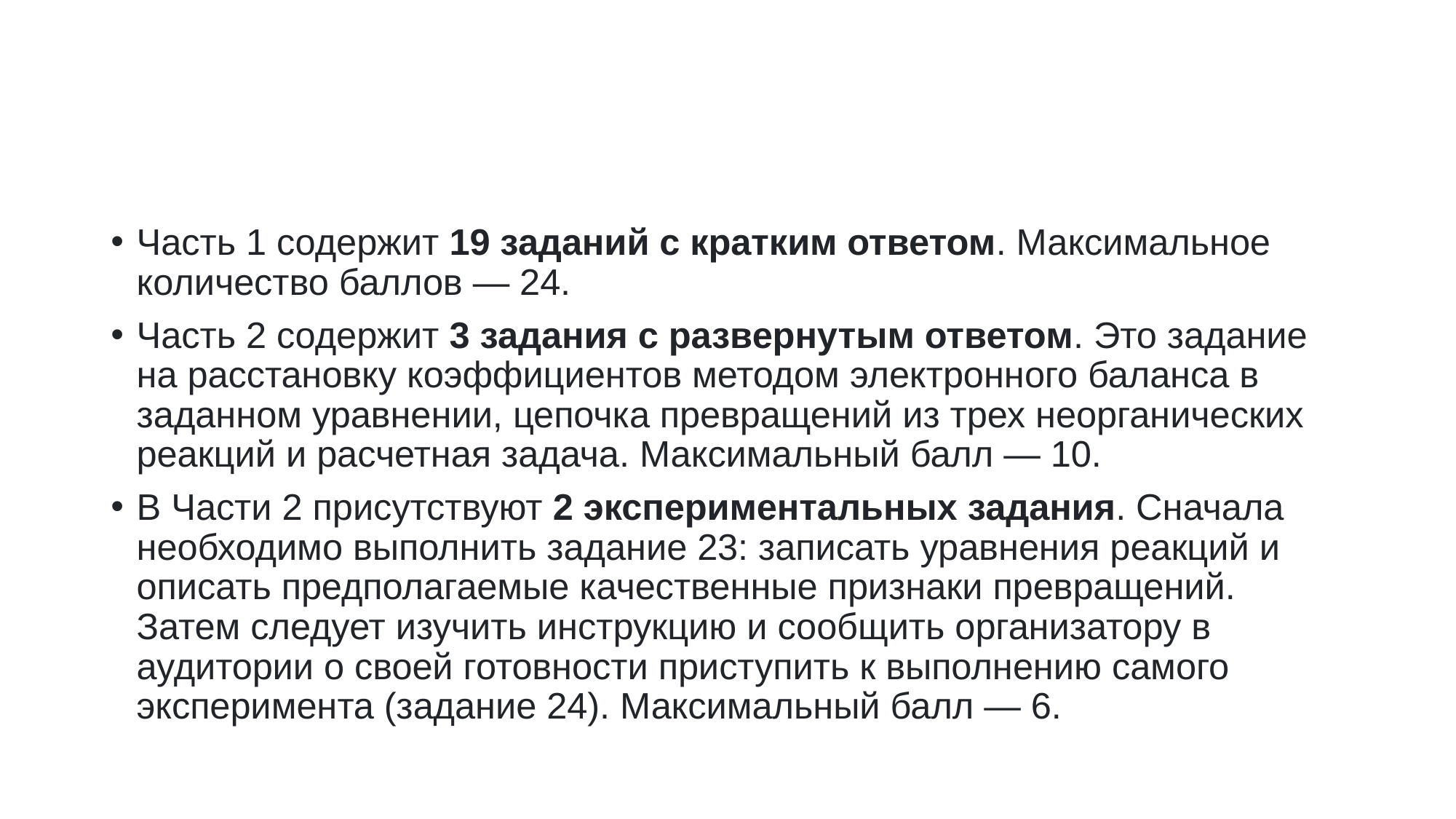

#
Часть 1 содержит 19 заданий с кратким ответом. Максимальное количество баллов — 24.
Часть 2 содержит 3 задания с развернутым ответом. Это задание на расстановку коэффициентов методом электронного баланса в заданном уравнении, цепочка превращений из трех неорганических реакций и расчетная задача. Максимальный балл — 10.
В Части 2 присутствуют 2 экспериментальных задания. Сначала необходимо выполнить задание 23: записать уравнения реакций и описать предполагаемые качественные признаки превращений. Затем следует изучить инструкцию и сообщить организатору в аудитории о своей готовности приступить к выполнению самого эксперимента (задание 24). Максимальный балл — 6.